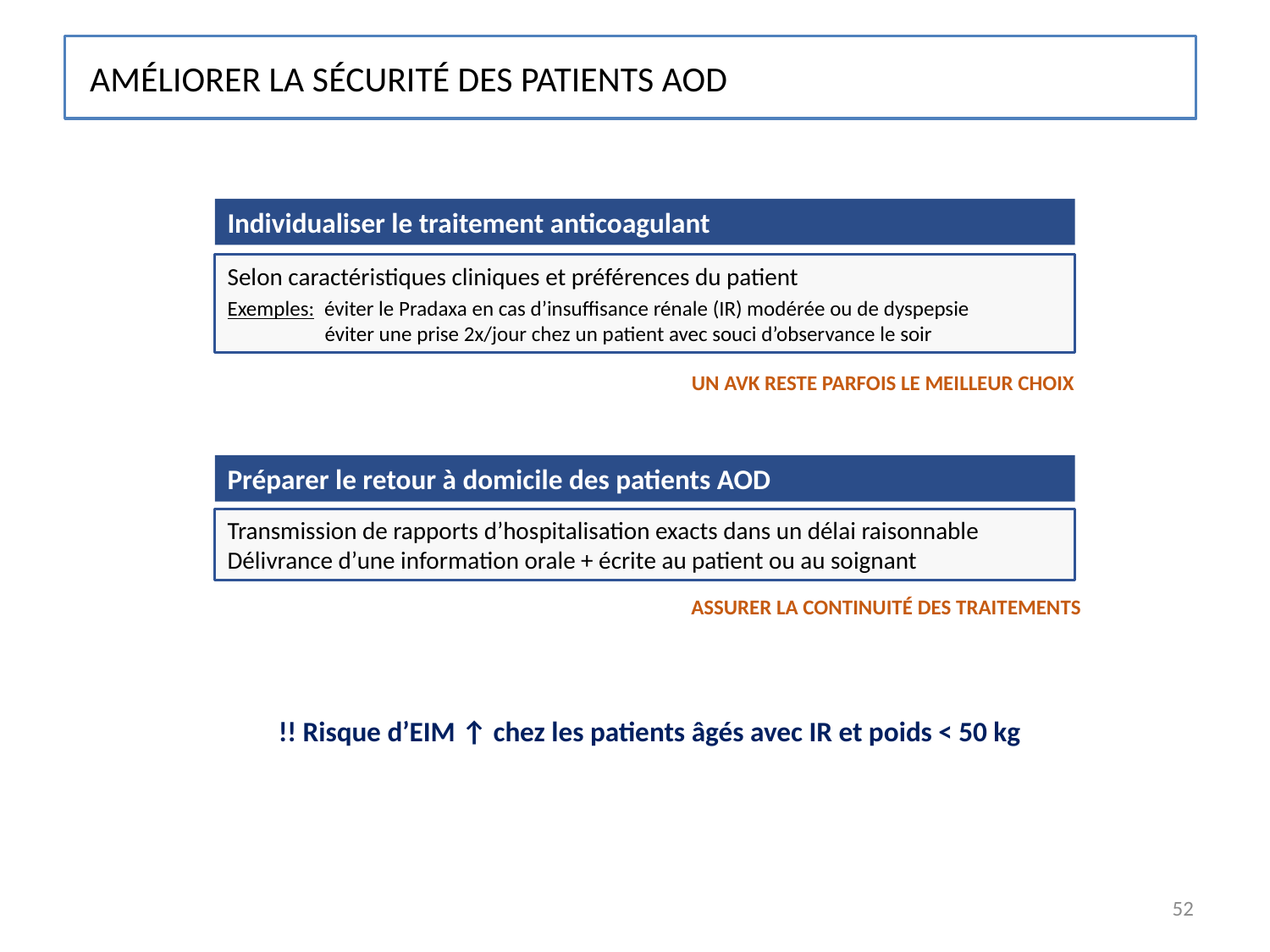

Améliorer la sécurité des patients aod
Individualiser le traitement anticoagulant
Selon caractéristiques cliniques et préférences du patient
Exemples:  éviter le Pradaxa en cas d’insuffisance rénale (IR) modérée ou de dyspepsie
                    éviter une prise 2x/jour chez un patient avec souci d’observance le soir
Un AVK reste parfois le meilleur choix
Préparer le retour à domicile des patients AOD
Transmission de rapports d’hospitalisation exacts dans un délai raisonnable
Délivrance d’une information orale + écrite au patient ou au soignant
Assurer la continuité des traitements
!! Risque d’EIM ↑ chez les patients âgés avec IR et poids < 50 kg
52